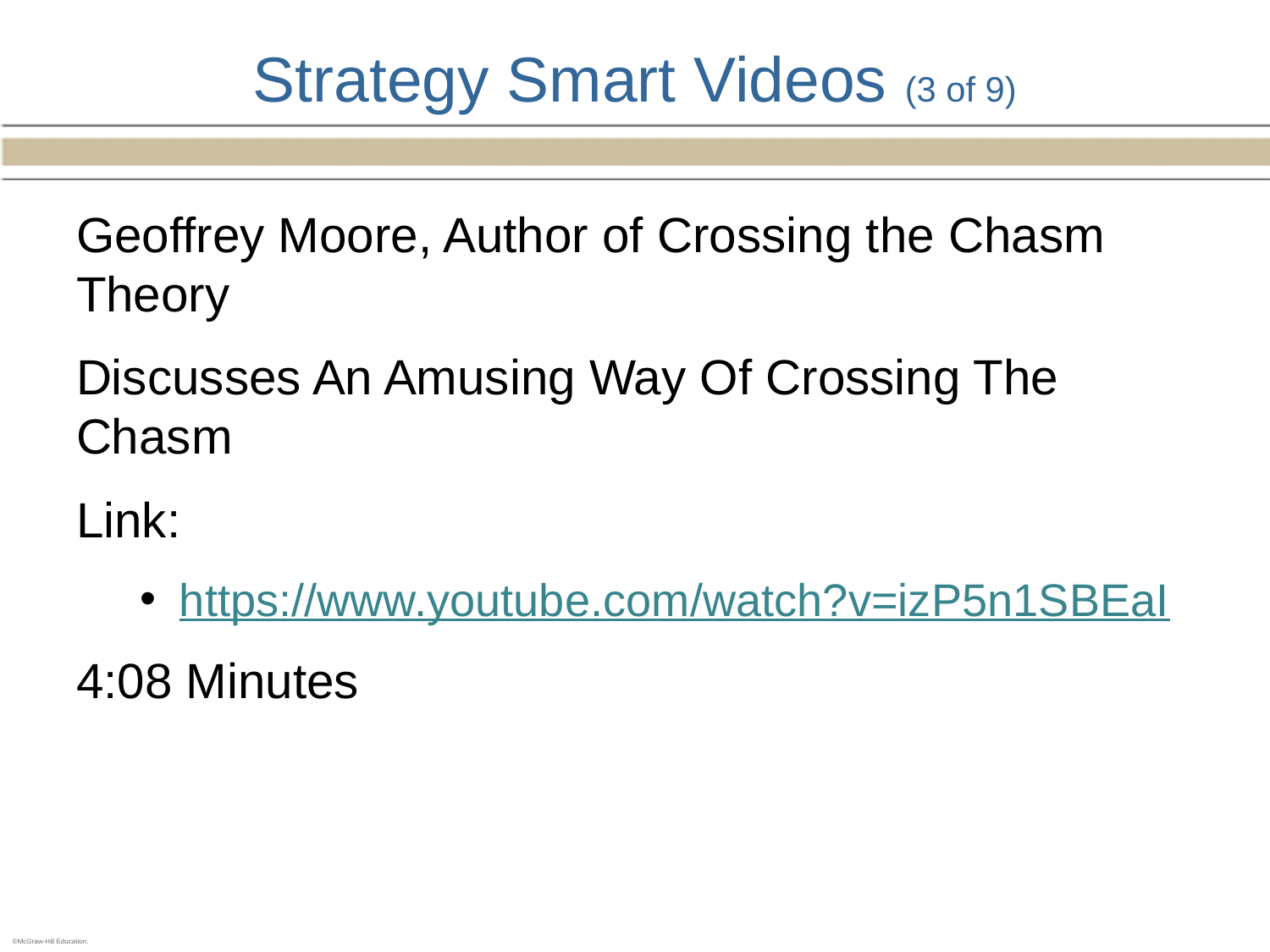

# Strategy Smart Videos (3 of 9)
Geoffrey Moore, Author of Crossing the Chasm Theory
Discusses An Amusing Way Of Crossing The Chasm
Link:
https://www.youtube.com/watch?v=izP5n1SBEaI
4:08 Minutes